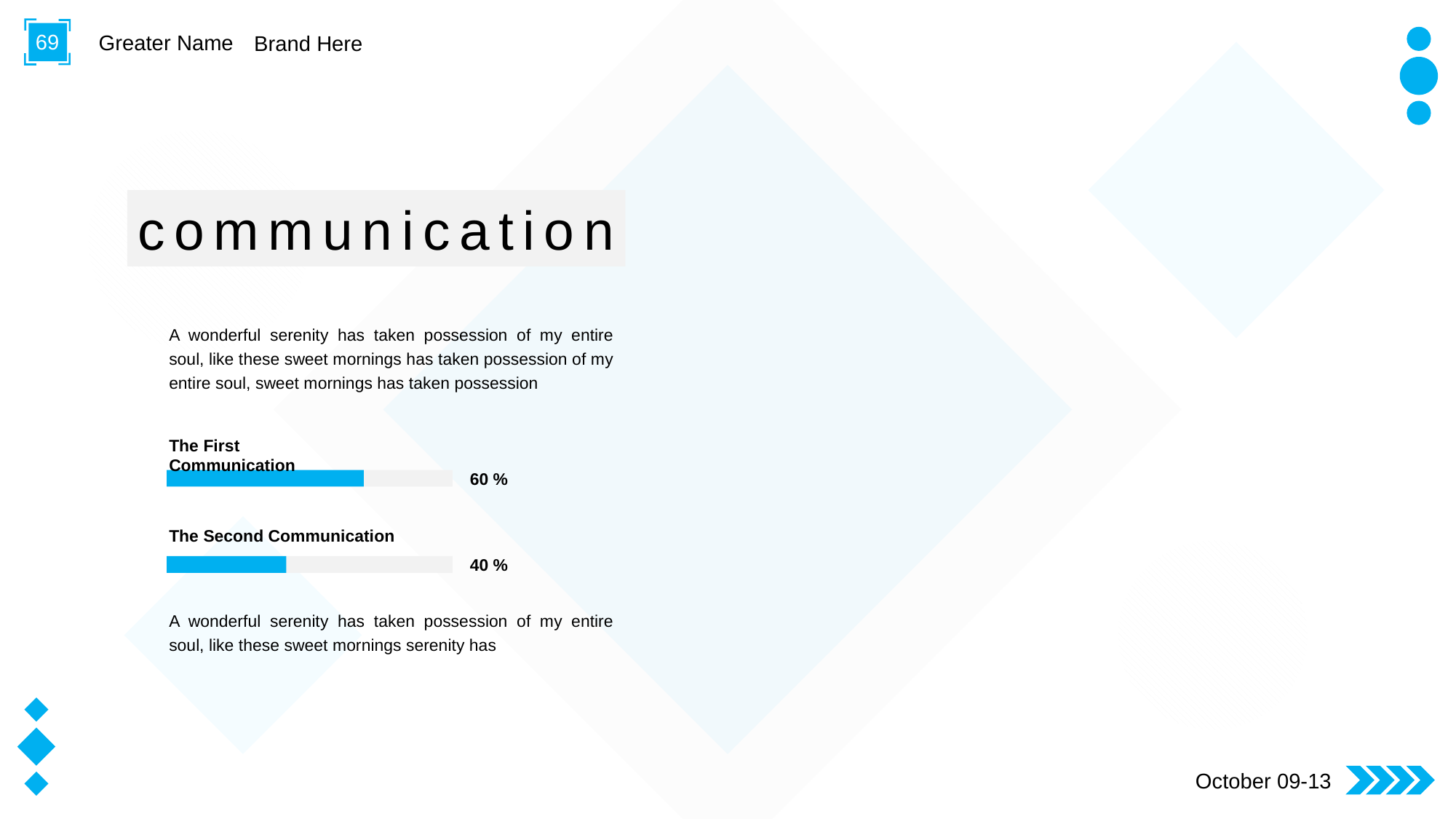

69
Greater Name
Brand Here

communication
A wonderful serenity has taken possession of my entire soul, like these sweet mornings has taken possession of my entire soul, sweet mornings has taken possession

The First Communication
60 %

The Second Communication
40 %

A wonderful serenity has taken possession of my entire soul, like these sweet mornings serenity has

October 09-13